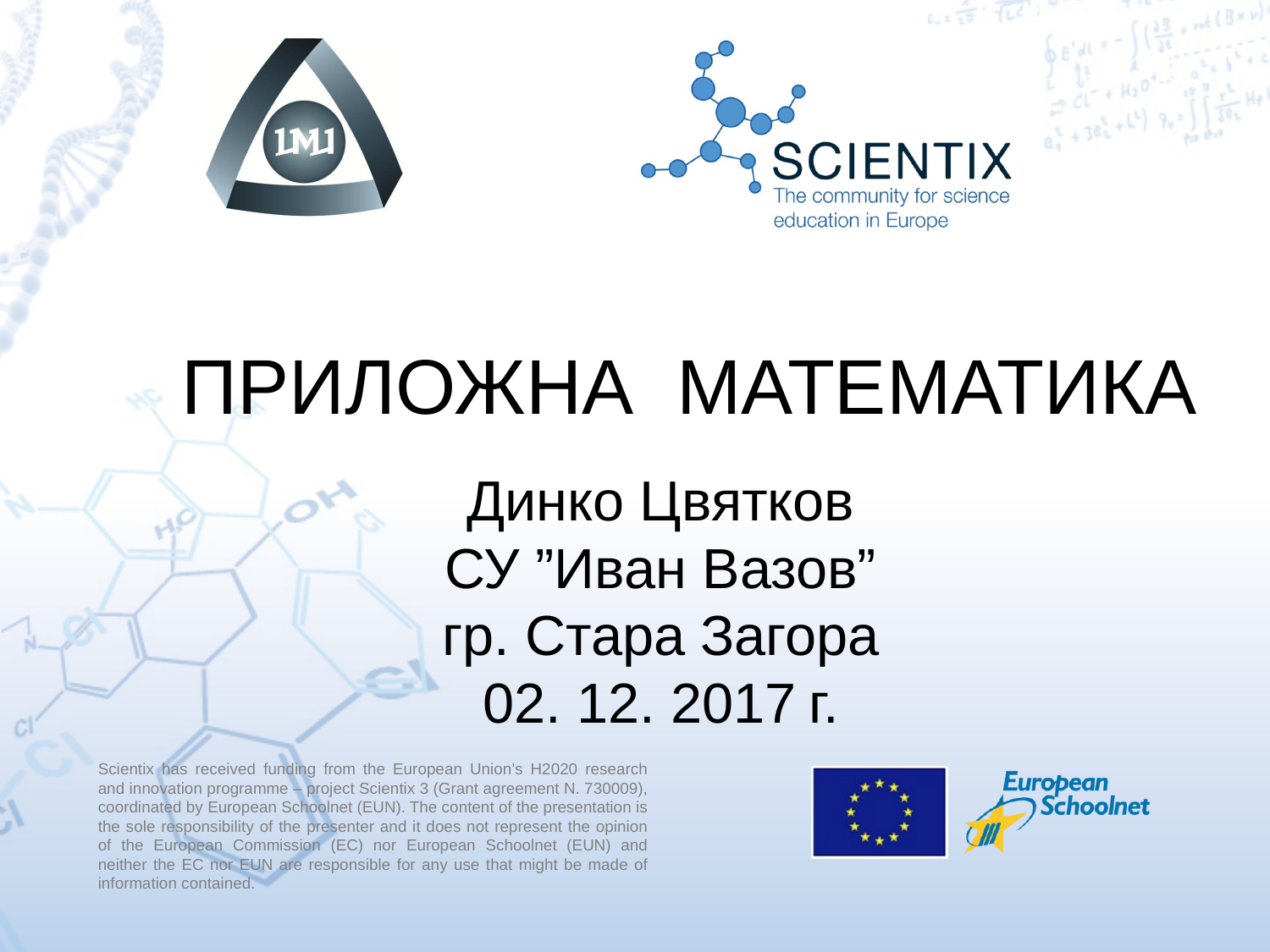

ПРИЛОЖНА  МАТЕМАТИКА
Динко Цвятков
СУ ”Иван Вазов”
гр. Стара Загора
02. 12. 2017 г.